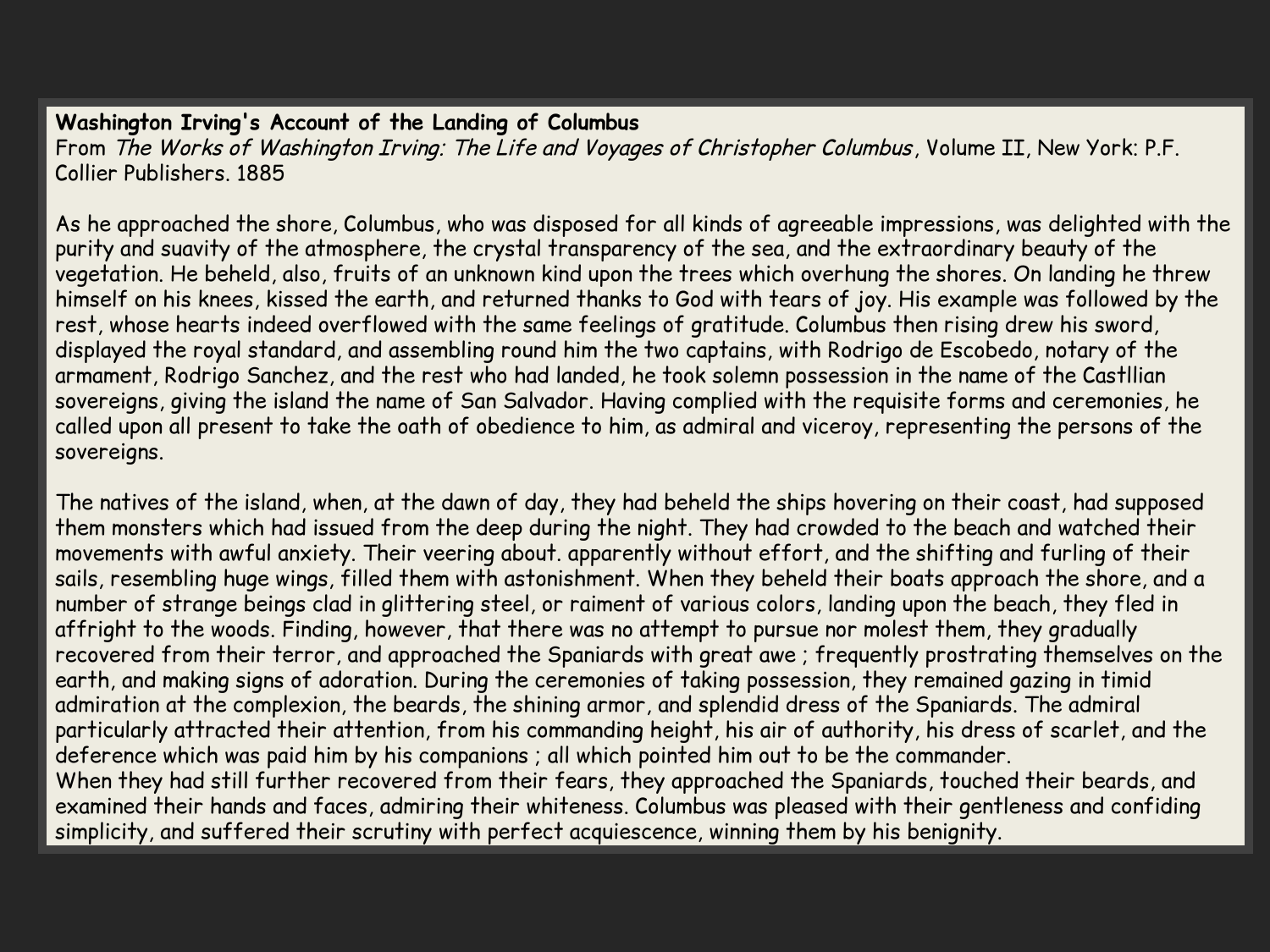

Washington Irving's Account of the Landing of Columbus
From The Works of Washington Irving: The Life and Voyages of Christopher Columbus, Volume II, New York: P.F. Collier Publishers. 1885

As he approached the shore, Columbus, who was disposed for all kinds of agreeable impressions, was delighted with the purity and suavity of the atmosphere, the crystal transparency of the sea, and the extraordinary beauty of the vegetation. He beheld, also, fruits of an unknown kind upon the trees which overhung the shores. On landing he threw himself on his knees, kissed the earth, and returned thanks to God with tears of joy. His example was followed by the rest, whose hearts indeed overflowed with the same feelings of gratitude. Columbus then rising drew his sword, displayed the royal standard, and assembling round him the two captains, with Rodrigo de Escobedo, notary of the armament, Rodrigo Sanchez, and the rest who had landed, he took solemn possession in the name of the Castllian sovereigns, giving the island the name of San Salvador. Having complied with the requisite forms and ceremonies, he called upon all present to take the oath of obedience to him, as admiral and viceroy, representing the persons of the sovereigns.

The natives of the island, when, at the dawn of day, they had beheld the ships hovering on their coast, had supposed them monsters which had issued from the deep during the night. They had crowded to the beach and watched their movements with awful anxiety. Their veering about. apparently without effort, and the shifting and furling of their sails, resembling huge wings, filled them with astonishment. When they beheld their boats approach the shore, and a number of strange beings clad in glittering steel, or raiment of various colors, landing upon the beach, they fled in affright to the woods. Finding, however, that there was no attempt to pursue nor molest them, they gradually recovered from their terror, and approached the Spaniards with great awe ; frequently prostrating themselves on the earth, and making signs of adoration. During the ceremonies of taking possession, they remained gazing in timid admiration at the complexion, the beards, the shining armor, and splendid dress of the Spaniards. The admiral particularly attracted their attention, from his commanding height, his air of authority, his dress of scarlet, and the deference which was paid him by his companions ; all which pointed him out to be the commander.
When they had still further recovered from their fears, they approached the Spaniards, touched their beards, and examined their hands and faces, admiring their whiteness. Columbus was pleased with their gentleness and confiding simplicity, and suffered their scrutiny with perfect acquiescence, winning them by his benignity.